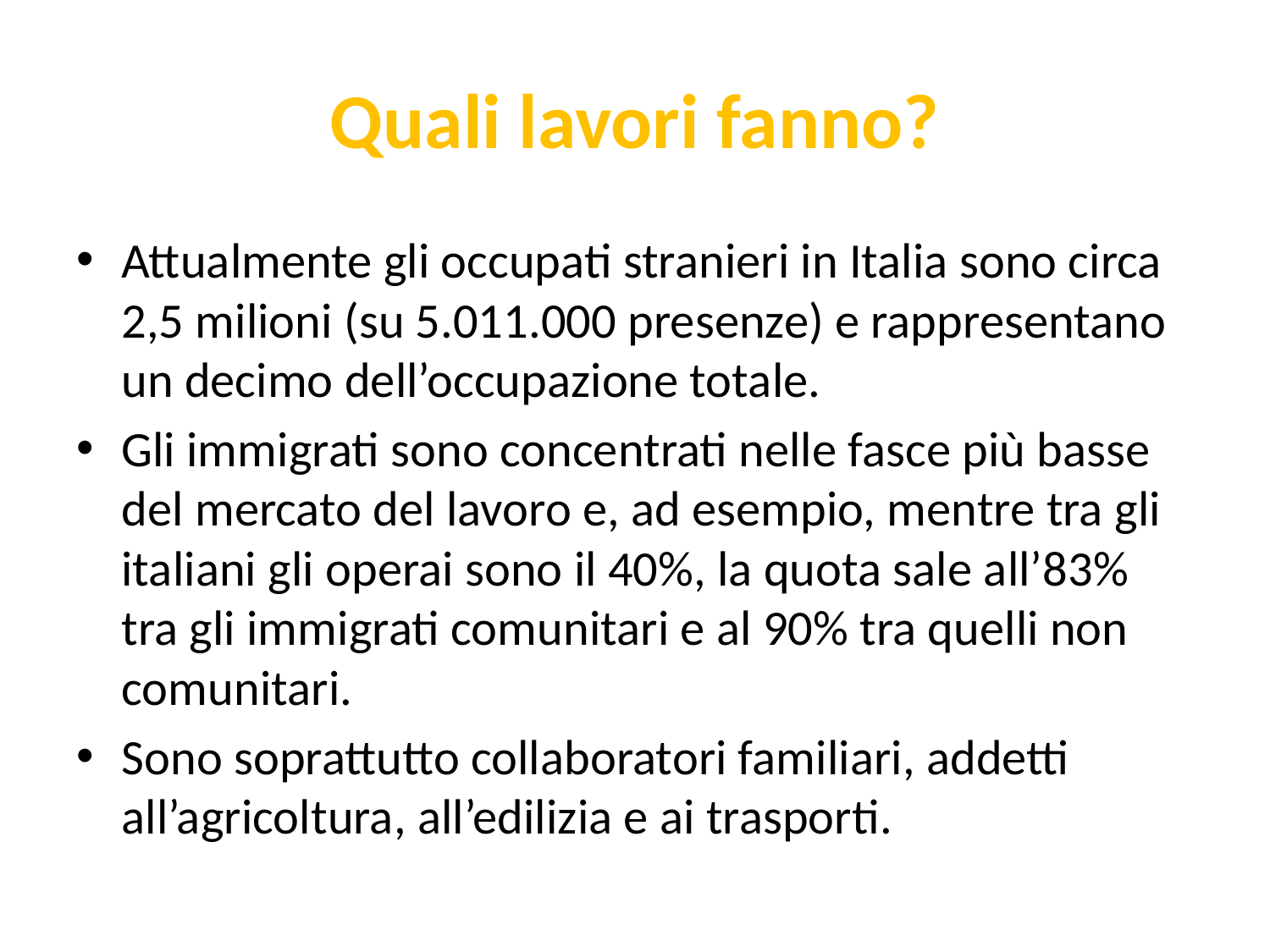

# Quali lavori fanno?
Attualmente gli occupati stranieri in Italia sono circa 2,5 milioni (su 5.011.000 presenze) e rappresentano un decimo dell’occupazione totale.
Gli immigrati sono concentrati nelle fasce più basse del mercato del lavoro e, ad esempio, mentre tra gli italiani gli operai sono il 40%, la quota sale all’83% tra gli immigrati comunitari e al 90% tra quelli non comunitari.
Sono soprattutto collaboratori familiari, addetti all’agricoltura, all’edilizia e ai trasporti.